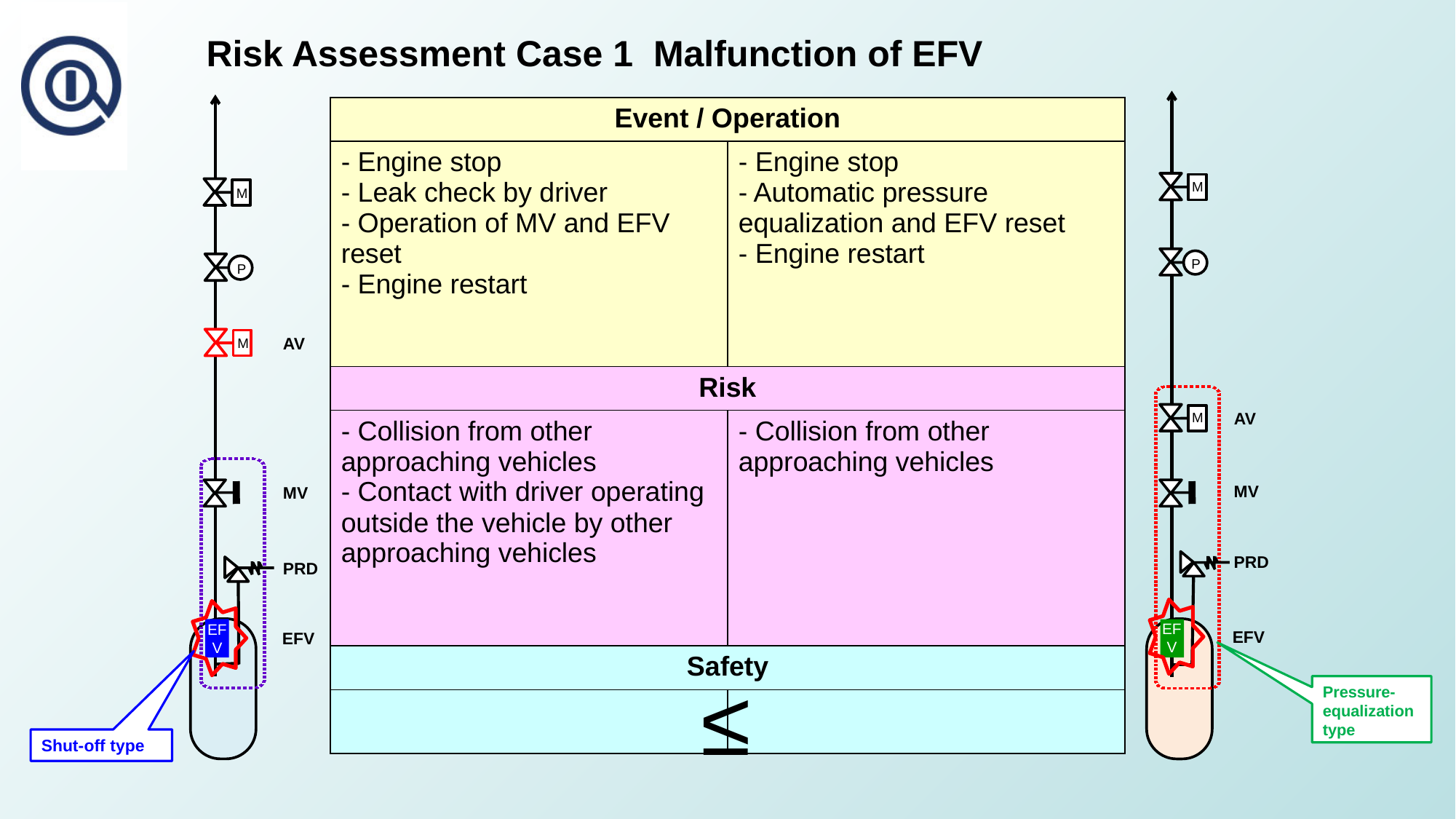

Risk Assessment Case 1  Malfunction of EFV
| Event / Operation |  |
| --- | --- |
| - Engine stop - Leak check by driver - Operation of MV and EFV reset - Engine restart | - Engine stop - Automatic pressure equalization and EFV reset - Engine restart |
| Risk |  |
| - Collision from other approaching vehicles - Contact with driver operating outside the vehicle by other approaching vehicles | - Collision from other approaching vehicles |
| Safety |  |
|  |  |

M

M

P

P

M

AV

M

AV

MV
MV

PRD
PRD

EF
V

EF
V
EFV
EFV

≤
Pressure-equalization type
Shut-off type